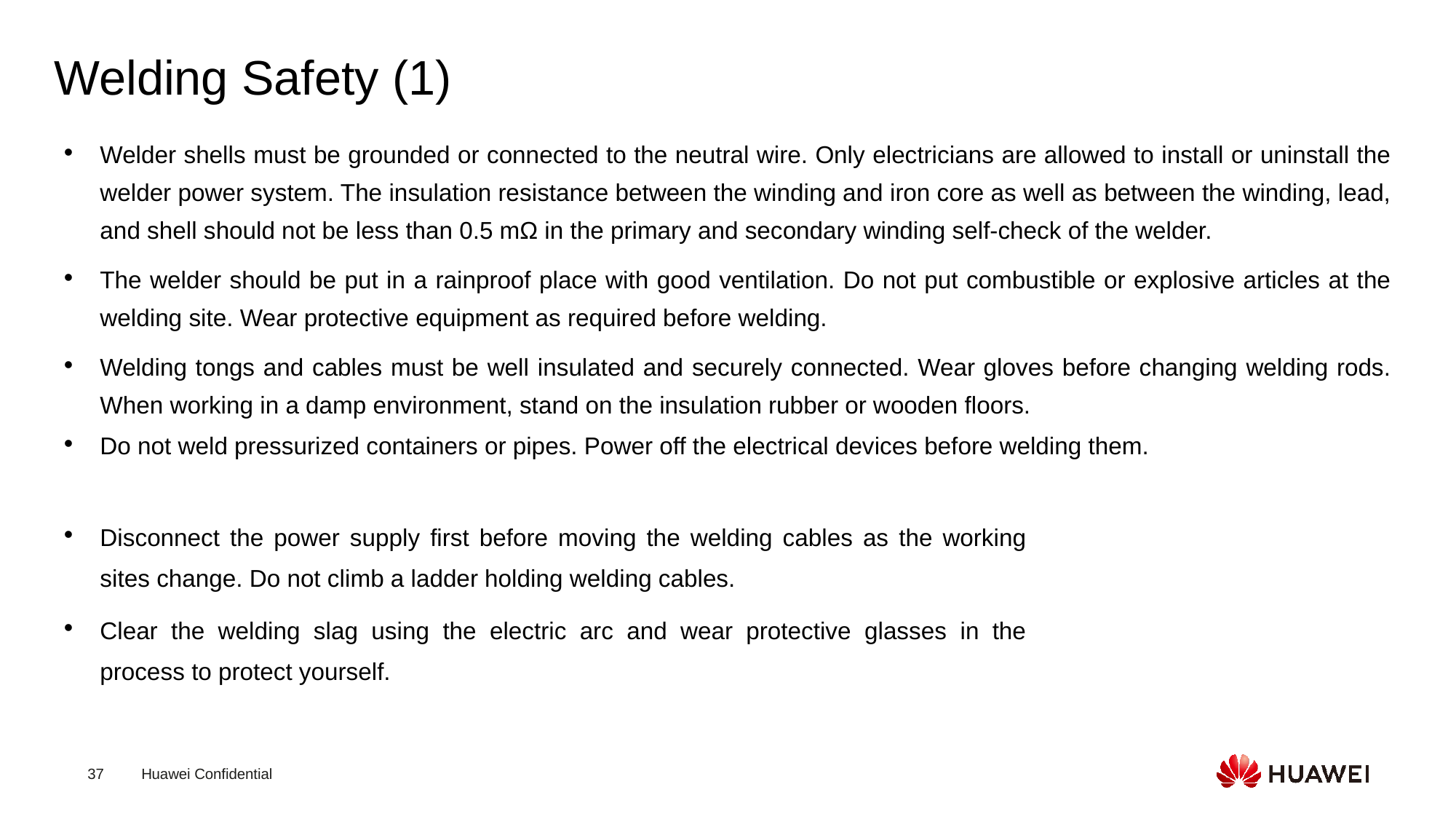

# Welding Safety (1)
Welder shells must be grounded or connected to the neutral wire. Only electricians are allowed to install or uninstall the welder power system. The insulation resistance between the winding and iron core as well as between the winding, lead, and shell should not be less than 0.5 mΩ in the primary and secondary winding self-check of the welder.
The welder should be put in a rainproof place with good ventilation. Do not put combustible or explosive articles at the welding site. Wear protective equipment as required before welding.
Welding tongs and cables must be well insulated and securely connected. Wear gloves before changing welding rods. When working in a damp environment, stand on the insulation rubber or wooden floors.
Do not weld pressurized containers or pipes. Power off the electrical devices before welding them.
Disconnect the power supply first before moving the welding cables as the working sites change. Do not climb a ladder holding welding cables.
Clear the welding slag using the electric arc and wear protective glasses in the process to protect yourself.